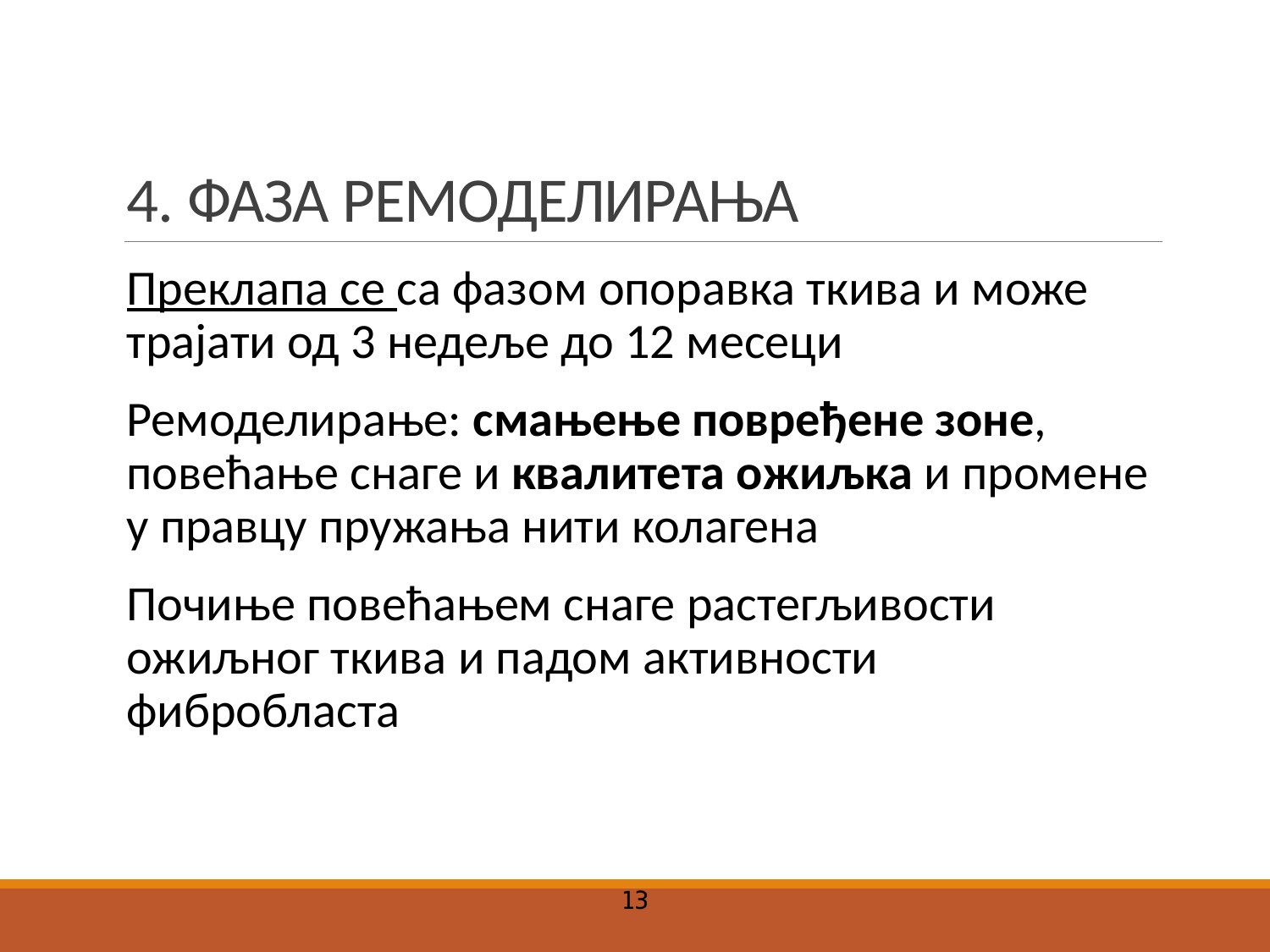

# 4. ФАЗА РЕМОДЕЛИРАЊА
Преклапа се са фазом опоравка ткива и може трајати од 3 недеље до 12 месеци
Ремоделирање: смањење повређене зоне, повећање снаге и квалитета ожиљка и промене у правцу пружања нити колагена
Почиње повећањем снаге растегљивости ожиљног ткива и падом активности фибробласта
13